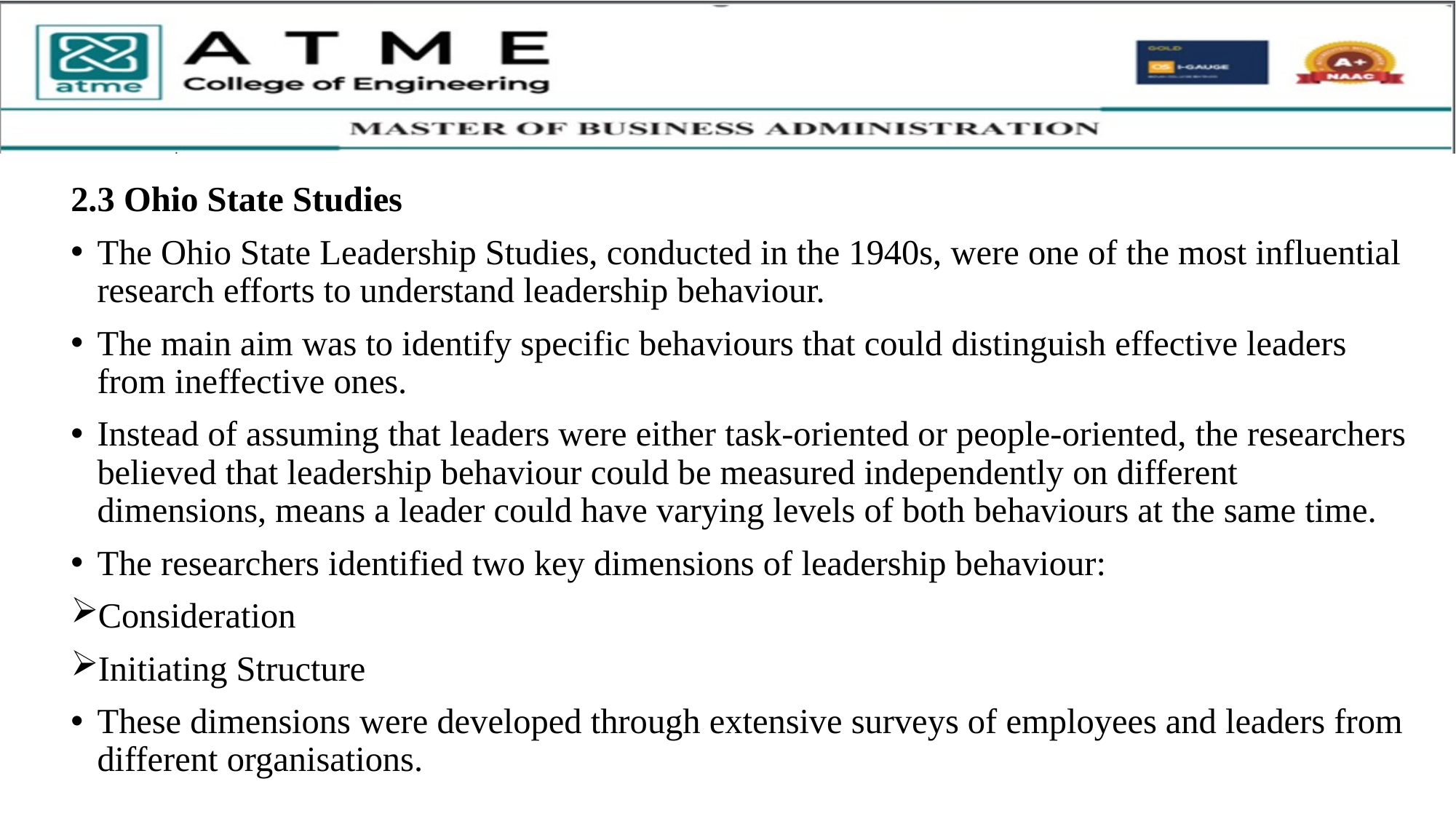

2.3 Ohio State Studies
The Ohio State Leadership Studies, conducted in the 1940s, were one of the most influential research efforts to understand leadership behaviour.
The main aim was to identify specific behaviours that could distinguish effective leaders from ineffective ones.
Instead of assuming that leaders were either task-oriented or people-oriented, the researchers believed that leadership behaviour could be measured independently on different dimensions, means a leader could have varying levels of both behaviours at the same time.
The researchers identified two key dimensions of leadership behaviour:
Consideration
Initiating Structure
These dimensions were developed through extensive surveys of employees and leaders from different organisations.